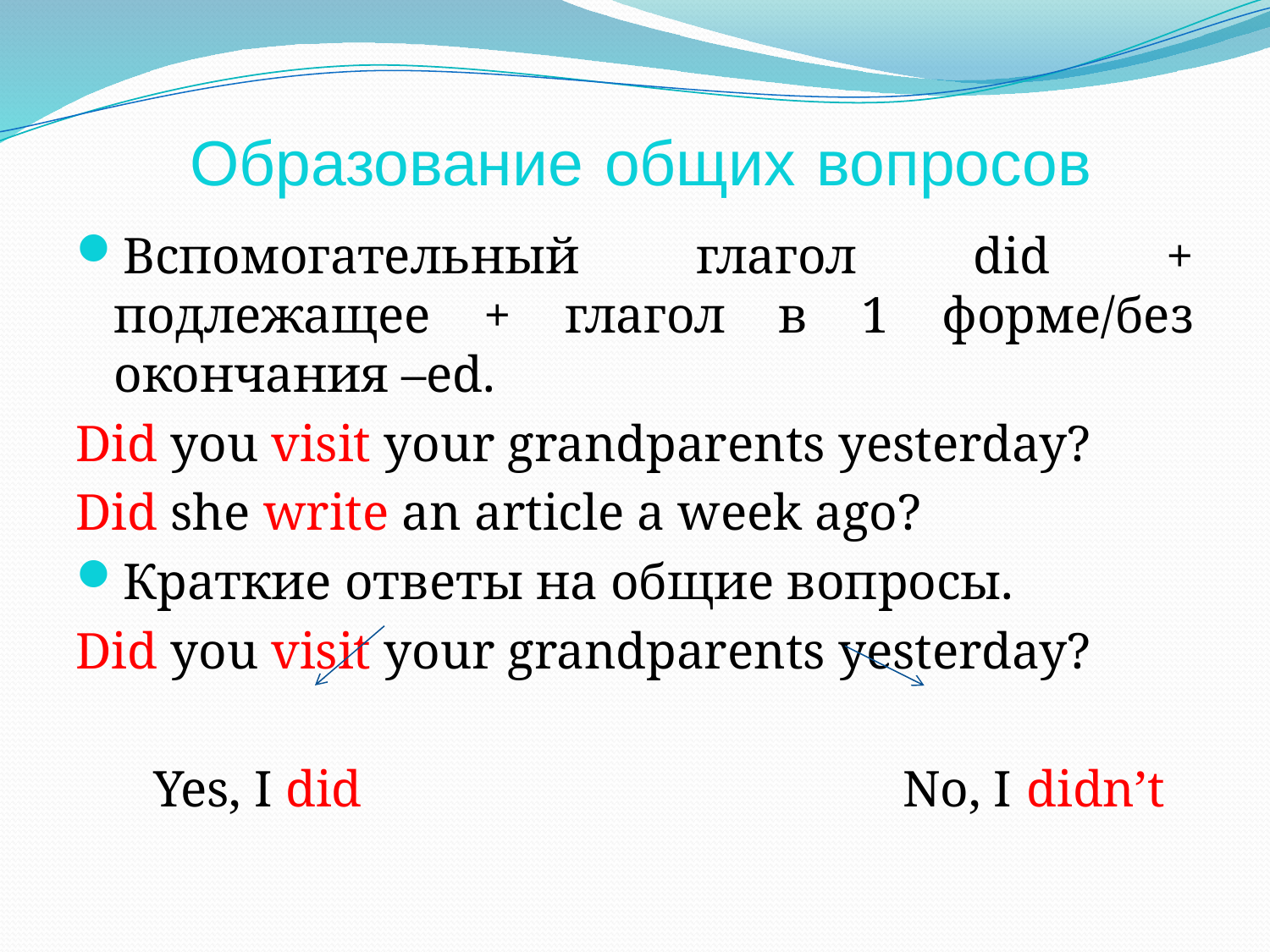

# Образование общих вопросов
Вспомогательный глагол did + подлежащее + глагол в 1 форме/без окончания –ed.
Did you visit your grandparents yesterday?
Did she write an article a week ago?
Краткие ответы на общие вопросы.
Did you visit your grandparents yesterday?

      Yes, I did                                          No, I didn’t